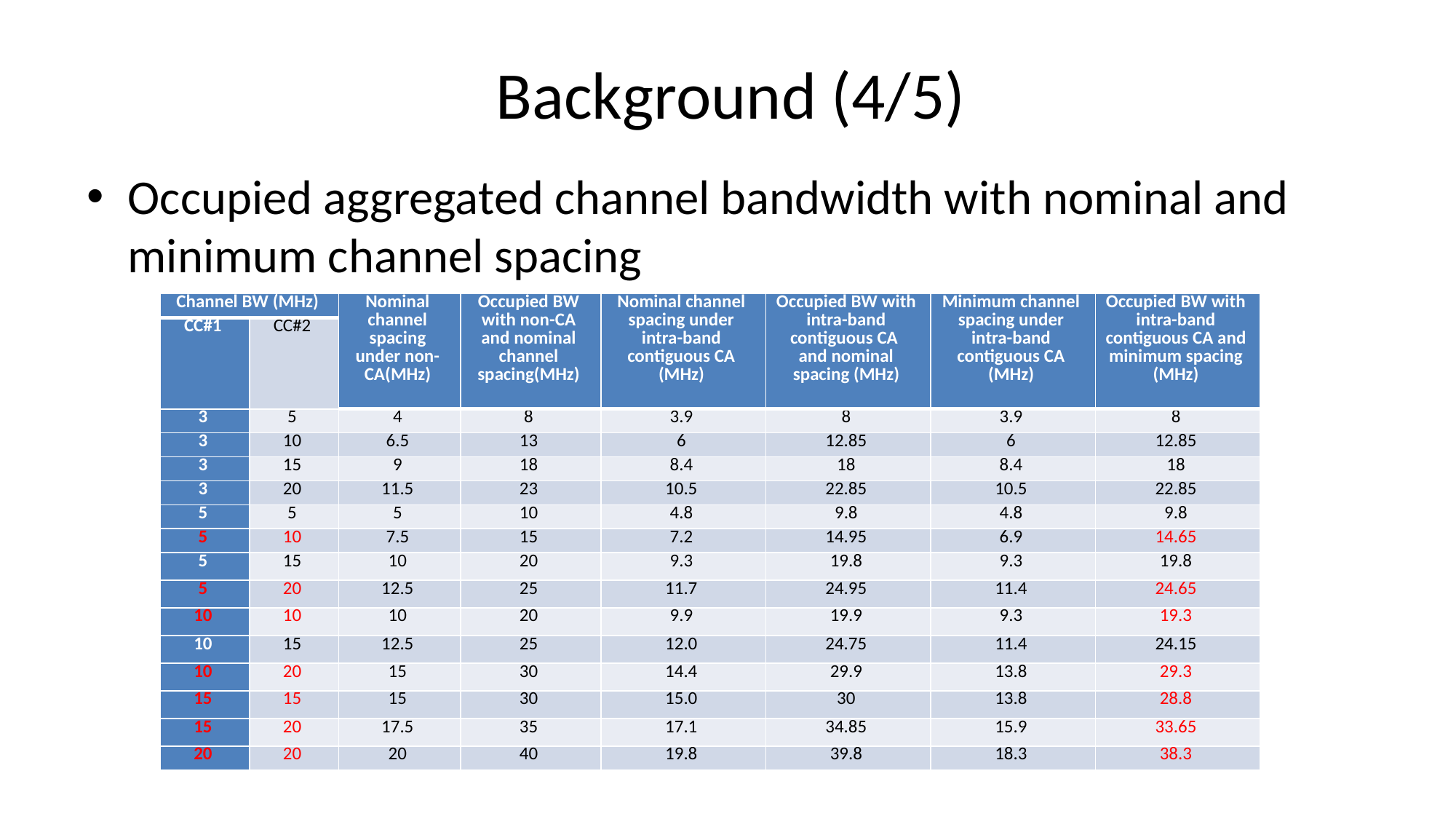

# Background (4/5)
Occupied aggregated channel bandwidth with nominal and minimum channel spacing
| Channel BW (MHz) |  | Nominal channel spacing under non-CA(MHz) | Occupied BW with non-CA and nominal channel spacing(MHz) | Nominal channel spacing under intra-band contiguous CA (MHz) | Occupied BW with intra-band contiguous CA and nominal spacing (MHz) | Minimum channel spacing under intra-band contiguous CA (MHz) | Occupied BW with intra-band contiguous CA and minimum spacing (MHz) |
| --- | --- | --- | --- | --- | --- | --- | --- |
| CC#1 | CC#2 |  |  |  |  |  |  |
| 3 | 5 | 4 | 8 | 3.9 | 8 | 3.9 | 8 |
| 3 | 10 | 6.5 | 13 | 6 | 12.85 | 6 | 12.85 |
| 3 | 15 | 9 | 18 | 8.4 | 18 | 8.4 | 18 |
| 3 | 20 | 11.5 | 23 | 10.5 | 22.85 | 10.5 | 22.85 |
| 5 | 5 | 5 | 10 | 4.8 | 9.8 | 4.8 | 9.8 |
| 5 | 10 | 7.5 | 15 | 7.2 | 14.95 | 6.9 | 14.65 |
| 5 | 15 | 10 | 20 | 9.3 | 19.8 | 9.3 | 19.8 |
| 5 | 20 | 12.5 | 25 | 11.7 | 24.95 | 11.4 | 24.65 |
| 10 | 10 | 10 | 20 | 9.9 | 19.9 | 9.3 | 19.3 |
| 10 | 15 | 12.5 | 25 | 12.0 | 24.75 | 11.4 | 24.15 |
| 10 | 20 | 15 | 30 | 14.4 | 29.9 | 13.8 | 29.3 |
| 15 | 15 | 15 | 30 | 15.0 | 30 | 13.8 | 28.8 |
| 15 | 20 | 17.5 | 35 | 17.1 | 34.85 | 15.9 | 33.65 |
| 20 | 20 | 20 | 40 | 19.8 | 39.8 | 18.3 | 38.3 |